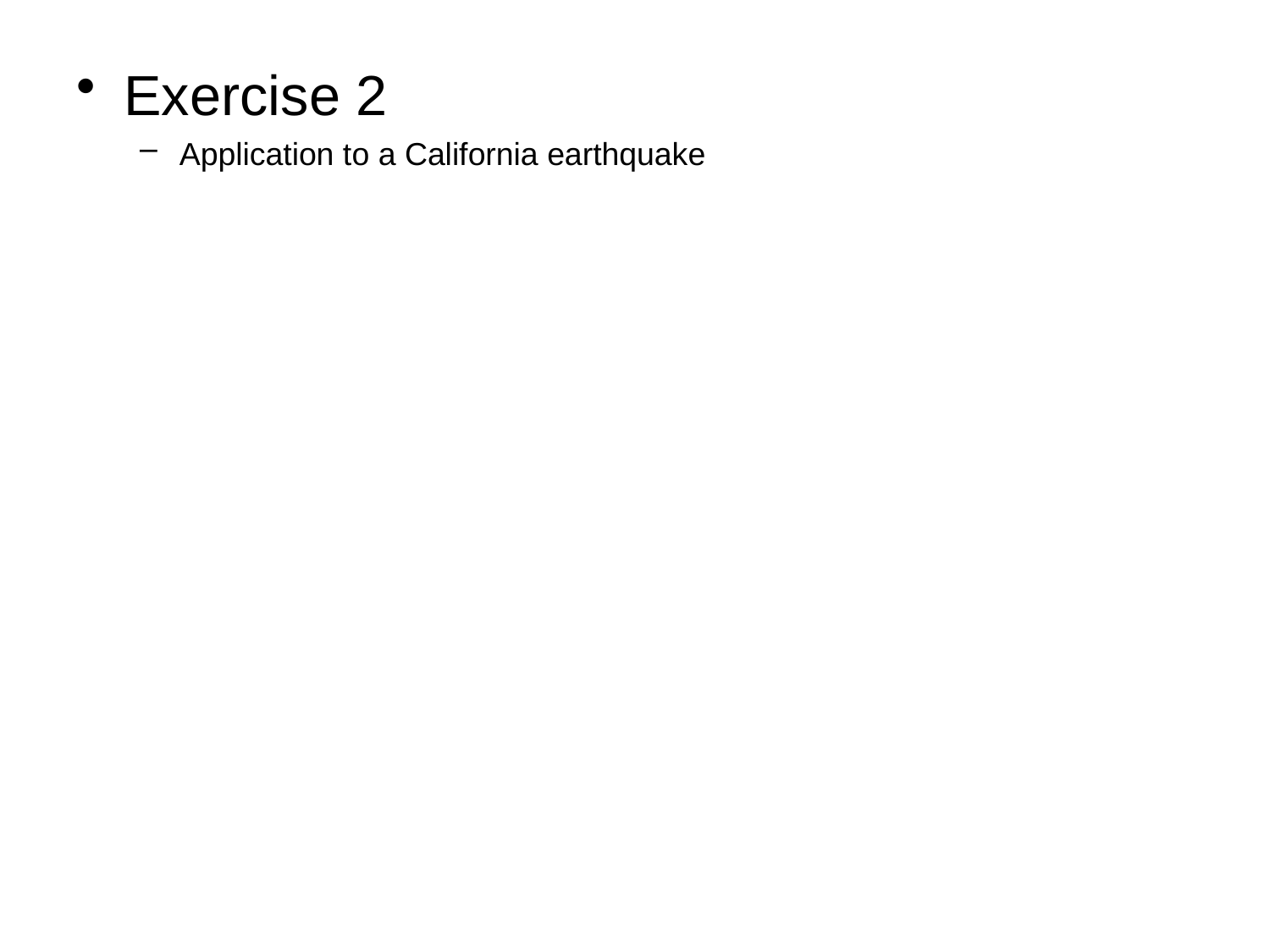

Exercise 2
Application to a California earthquake